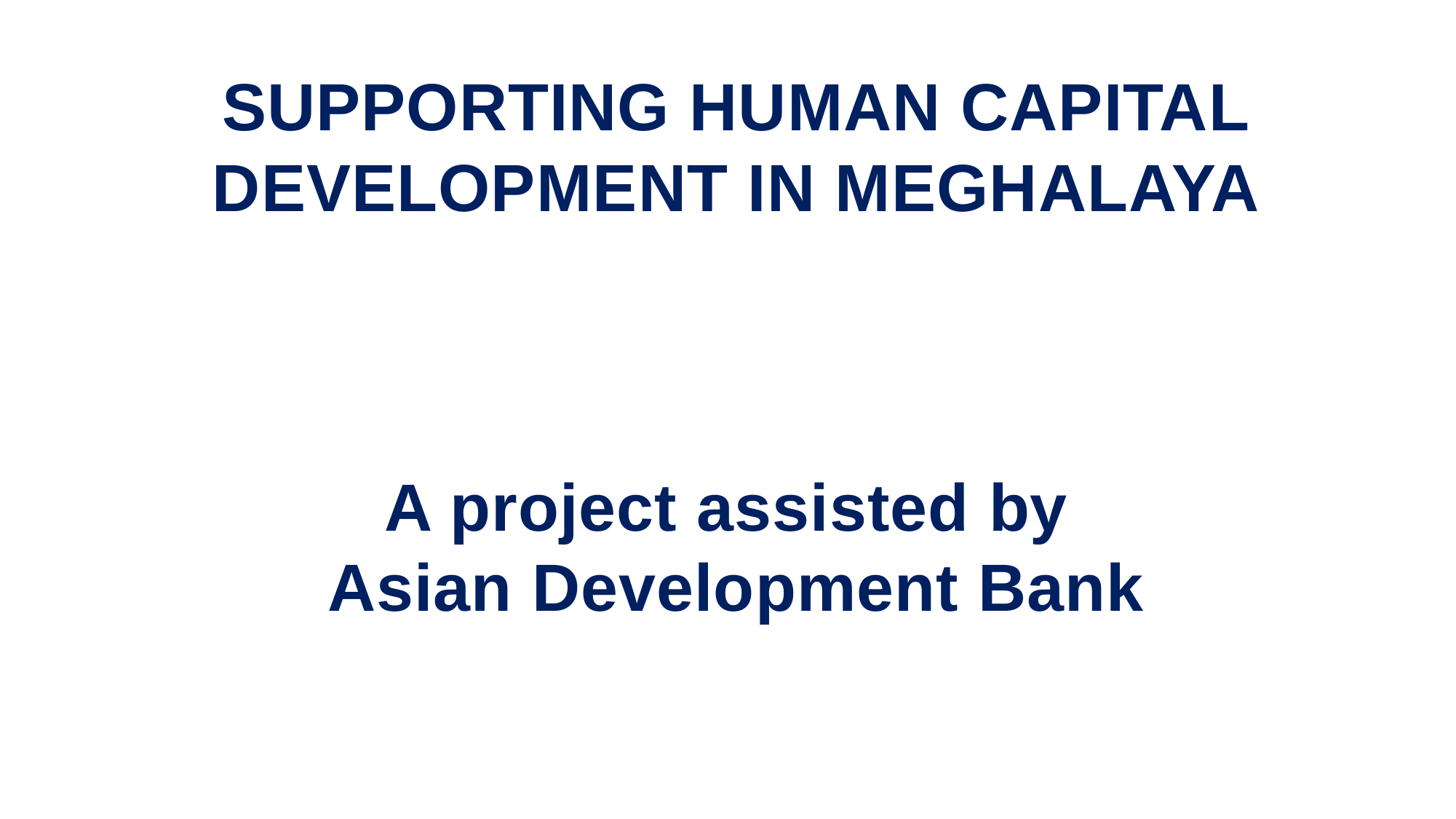

SUPPORTING HUMAN CAPITAL DEVELOPMENT IN MEGHALAYA

A project assisted by
Asian Development Bank